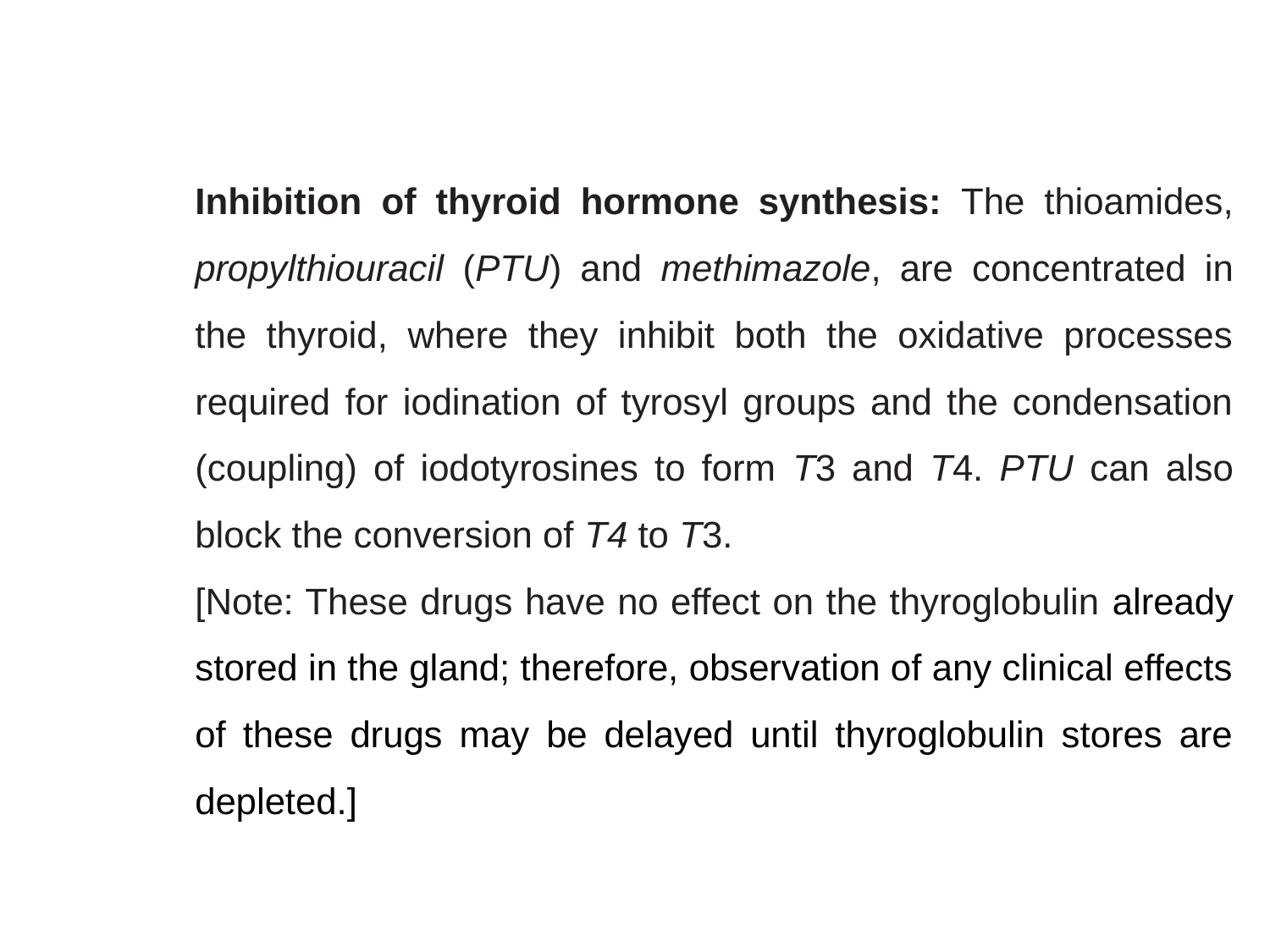

Inhibition of thyroid hormone synthesis: The thioamides, propylthiouracil (PTU) and methimazole, are concentrated in the thyroid, where they inhibit both the oxidative processes required for iodination of tyrosyl groups and the condensation (coupling) of iodotyrosines to form T3 and T4. PTU can also block the conversion of T4 to T3.
[Note: These drugs have no effect on the thyroglobulin already stored in the gland; therefore, observation of any clinical effects of these drugs may be delayed until thyroglobulin stores are depleted.]